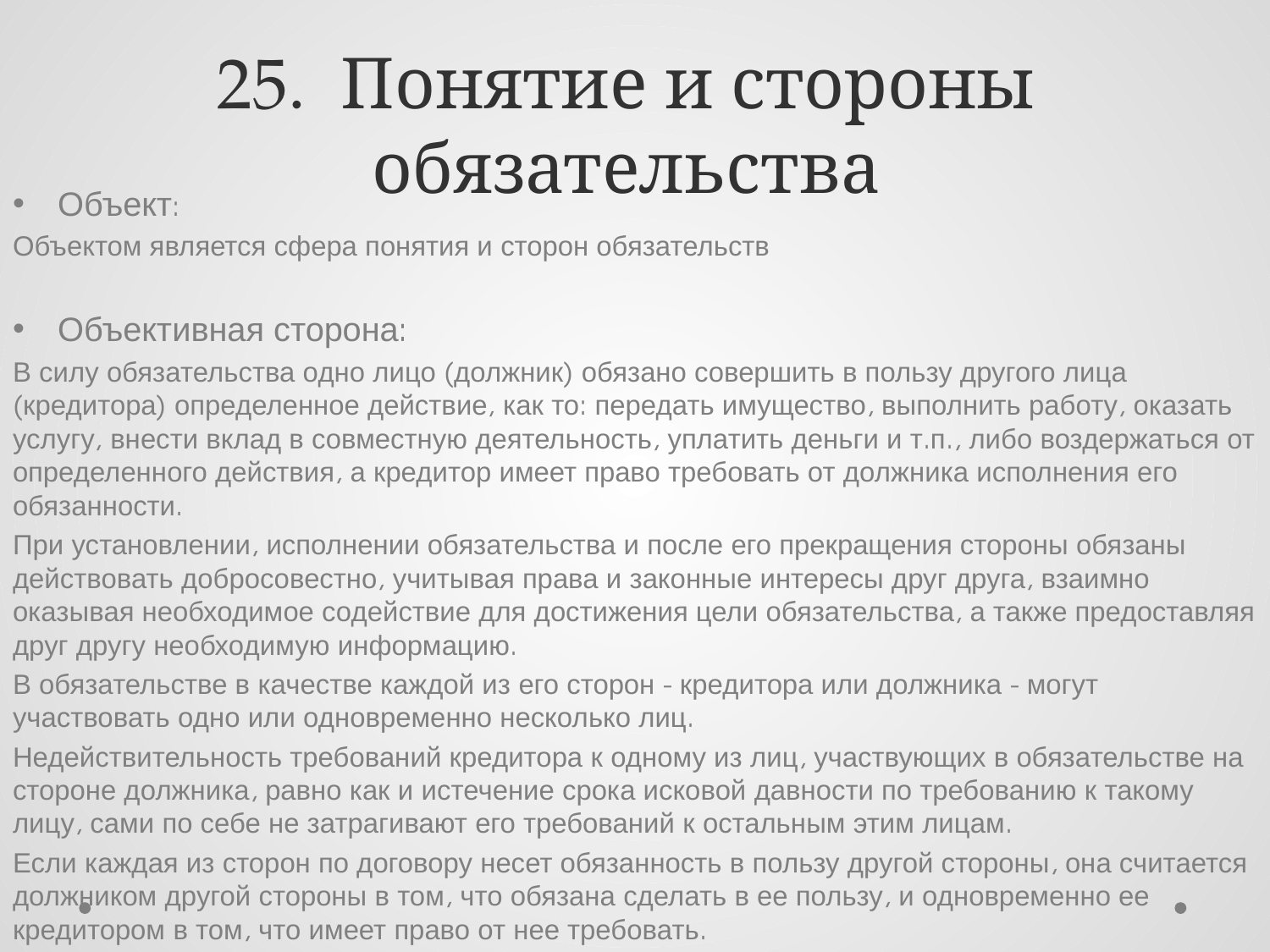

# 25.  Понятие и стороны обязательства
Объект:
Объектом является сфера понятия и сторон обязательств

Объективная сторона:
В силу обязательства одно лицо (должник) обязано совершить в пользу другого лица (кредитора) определенное действие, как то: передать имущество, выполнить работу, оказать услугу, внести вклад в совместную деятельность, уплатить деньги и т.п., либо воздержаться от определенного действия, а кредитор имеет право требовать от должника исполнения его обязанности.
При установлении, исполнении обязательства и после его прекращения стороны обязаны действовать добросовестно, учитывая права и законные интересы друг друга, взаимно оказывая необходимое содействие для достижения цели обязательства, а также предоставляя друг другу необходимую информацию.
В обязательстве в качестве каждой из его сторон - кредитора или должника - могут участвовать одно или одновременно несколько лиц.
Недействительность требований кредитора к одному из лиц, участвующих в обязательстве на стороне должника, равно как и истечение срока исковой давности по требованию к такому лицу, сами по себе не затрагивают его требований к остальным этим лицам.
Если каждая из сторон по договору несет обязанность в пользу другой стороны, она считается должником другой стороны в том, что обязана сделать в ее пользу, и одновременно ее кредитором в том, что имеет право от нее требовать.